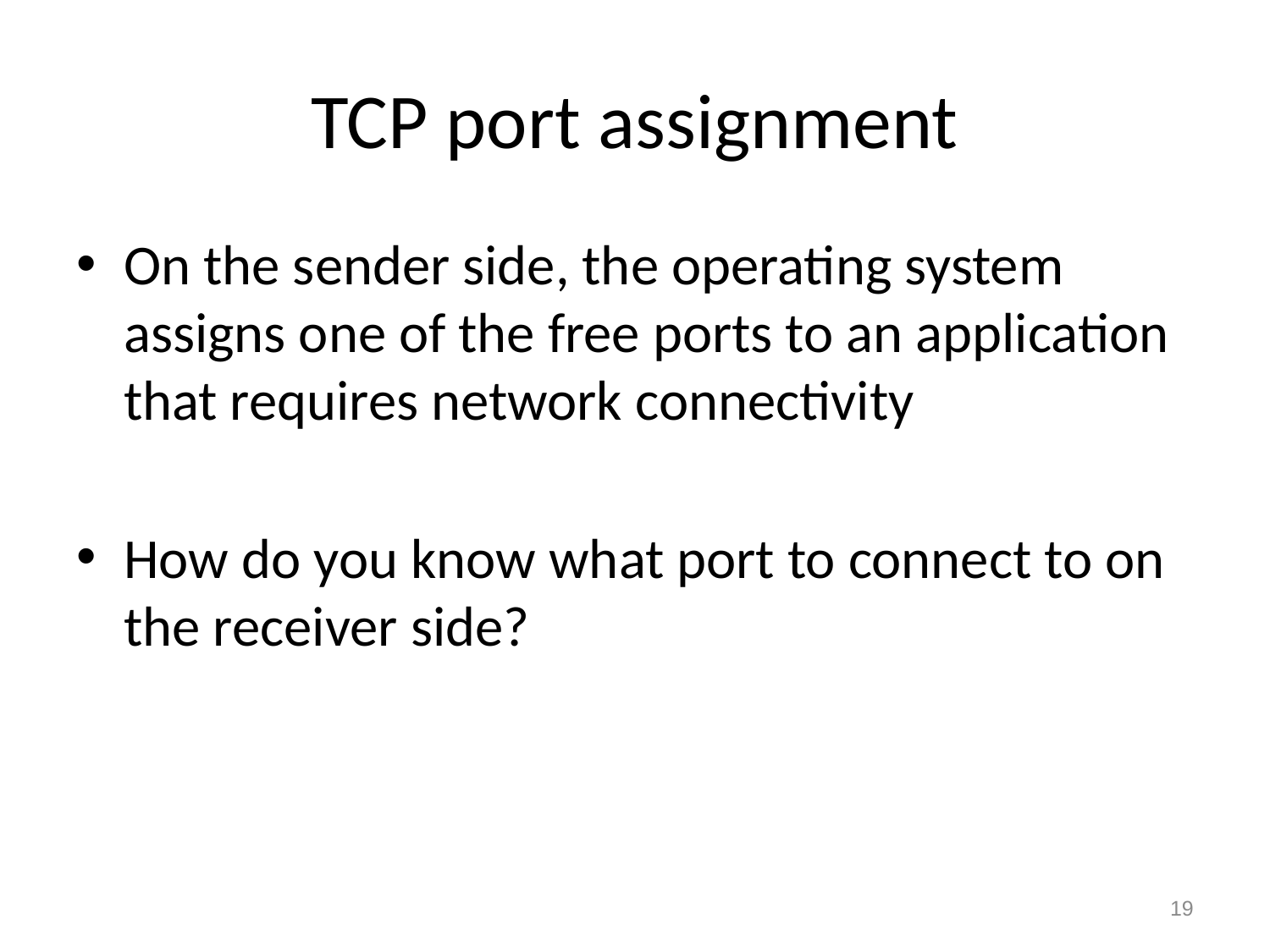

# TCP port assignment
On the sender side, the operating system assigns one of the free ports to an application that requires network connectivity

How do you know what port to connect to on the receiver side?
19